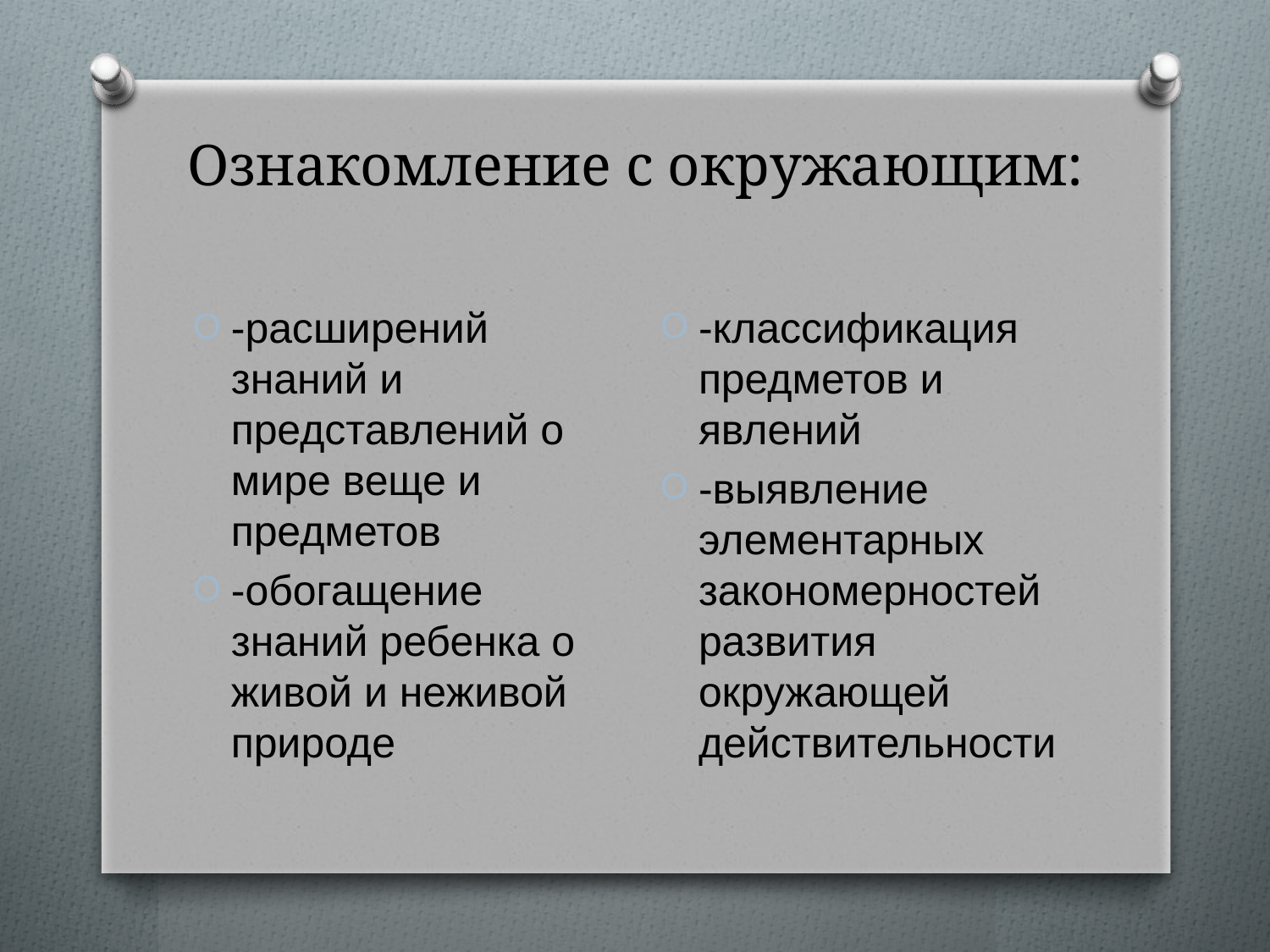

# Ознакомление с окружающим:
-классификация предметов и явлений
-выявление элементарных закономерностей развития окружающей действительности

-расширений знаний и представлений о мире веще и предметов
-обогащение знаний ребенка о живой и неживой природе